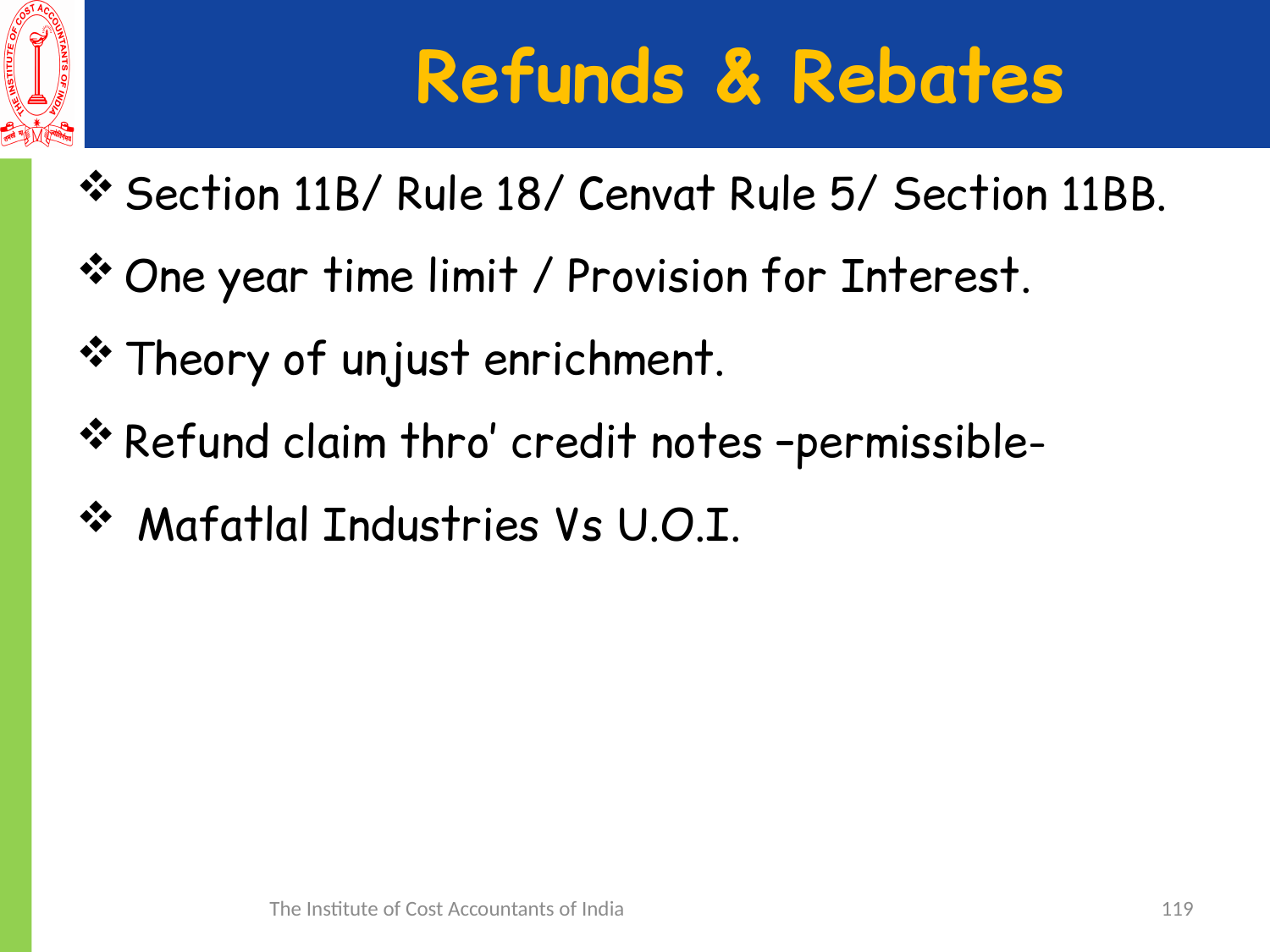

# Refunds & Rebates
Section 11B/ Rule 18/ Cenvat Rule 5/ Section 11BB.
One year time limit / Provision for Interest.
Theory of unjust enrichment.
Refund claim thro’ credit notes –permissible-
 Mafatlal Industries Vs U.O.I.

The Institute of Cost Accountants of India
119